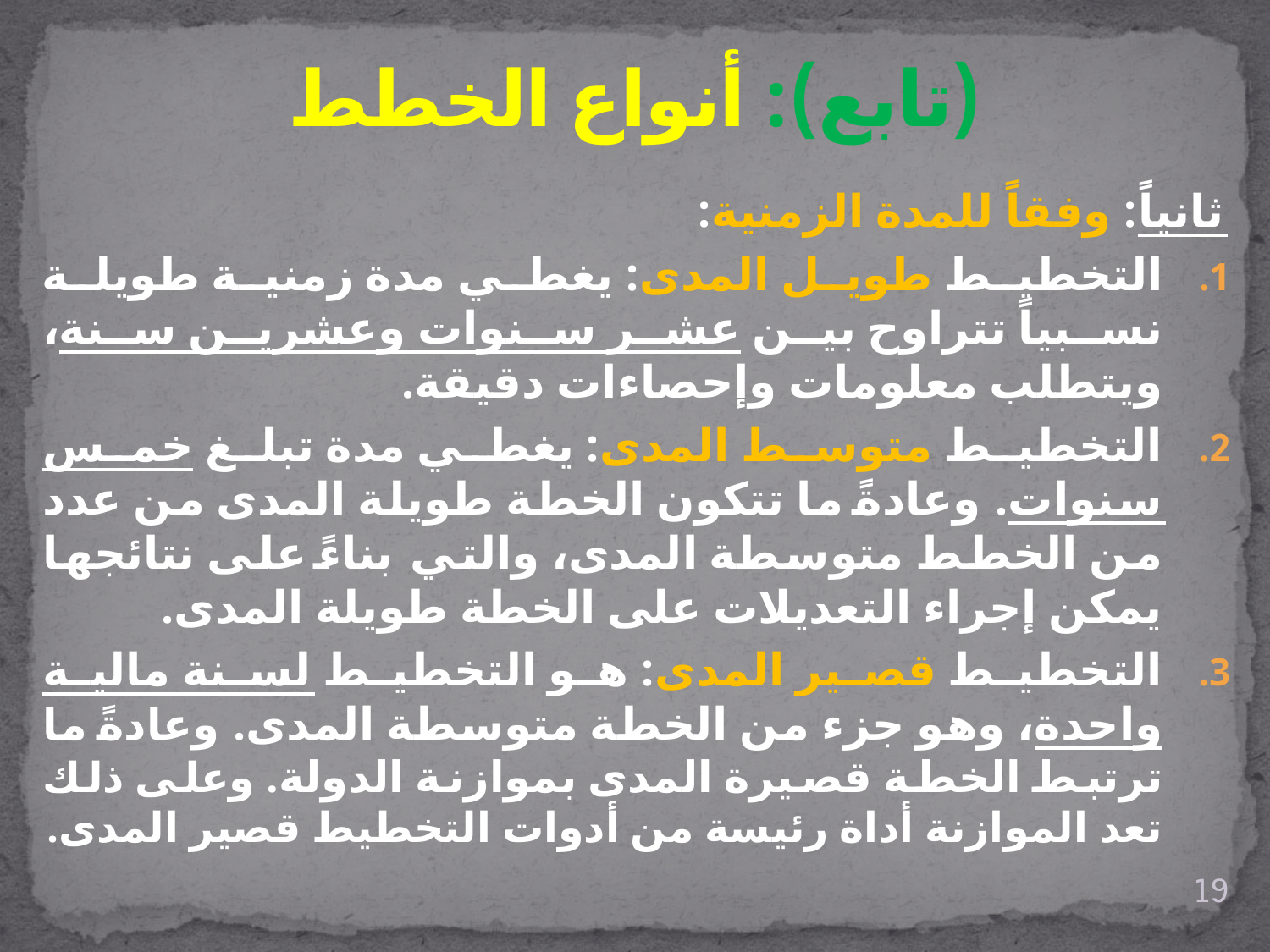

# (تابع): أنواع الخطط
ثانياً: وفقاً للمدة الزمنية:
التخطيط طويل المدى: يغطي مدة زمنية طويلة نسبياً تتراوح بين عشر سنوات وعشرين سنة، ويتطلب معلومات وإحصاءات دقيقة.
التخطيط متوسط المدى: يغطي مدة تبلغ خمس سنوات. وعادةً ما تتكون الخطة طويلة المدى من عدد من الخطط متوسطة المدى، والتي بناءً على نتائجها يمكن إجراء التعديلات على الخطة طويلة المدى.
التخطيط قصير المدى: هو التخطيط لسنة مالية واحدة، وهو جزء من الخطة متوسطة المدى. وعادةً ما ترتبط الخطة قصيرة المدى بموازنة الدولة. وعلى ذلك تعد الموازنة أداة رئيسة من أدوات التخطيط قصير المدى.

19